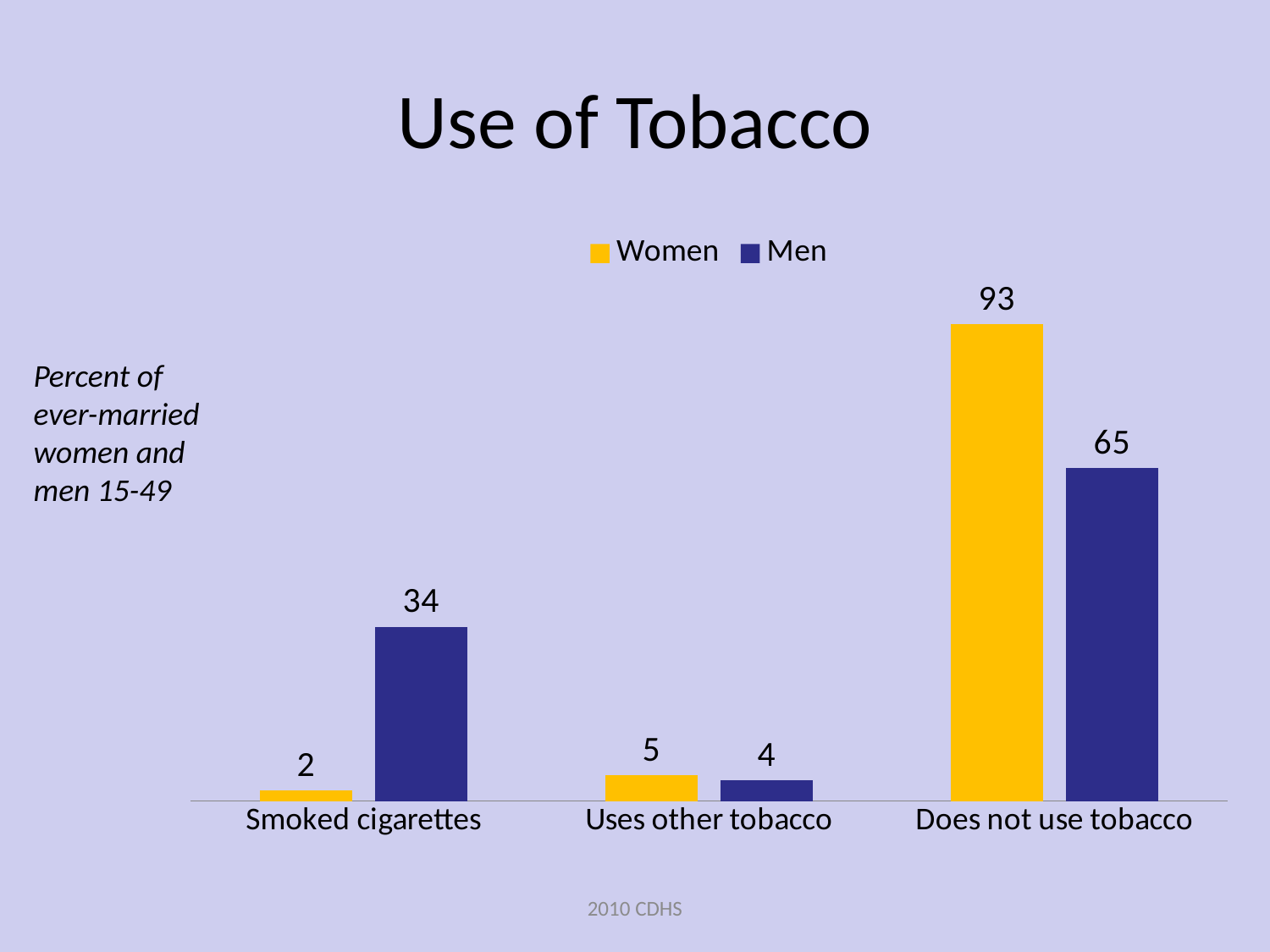

# Use of Tobacco

### Chart

| Category | Women | Men |
|---|---|---|
| Smoked cigarettes | 2.0 | 34.0 |
| Uses other tobacco | 5.0 | 4.0 |
| Does not use tobacco | 93.0 | 65.0 |
Percent of ever-married women and men 15-49
2010 CDHS